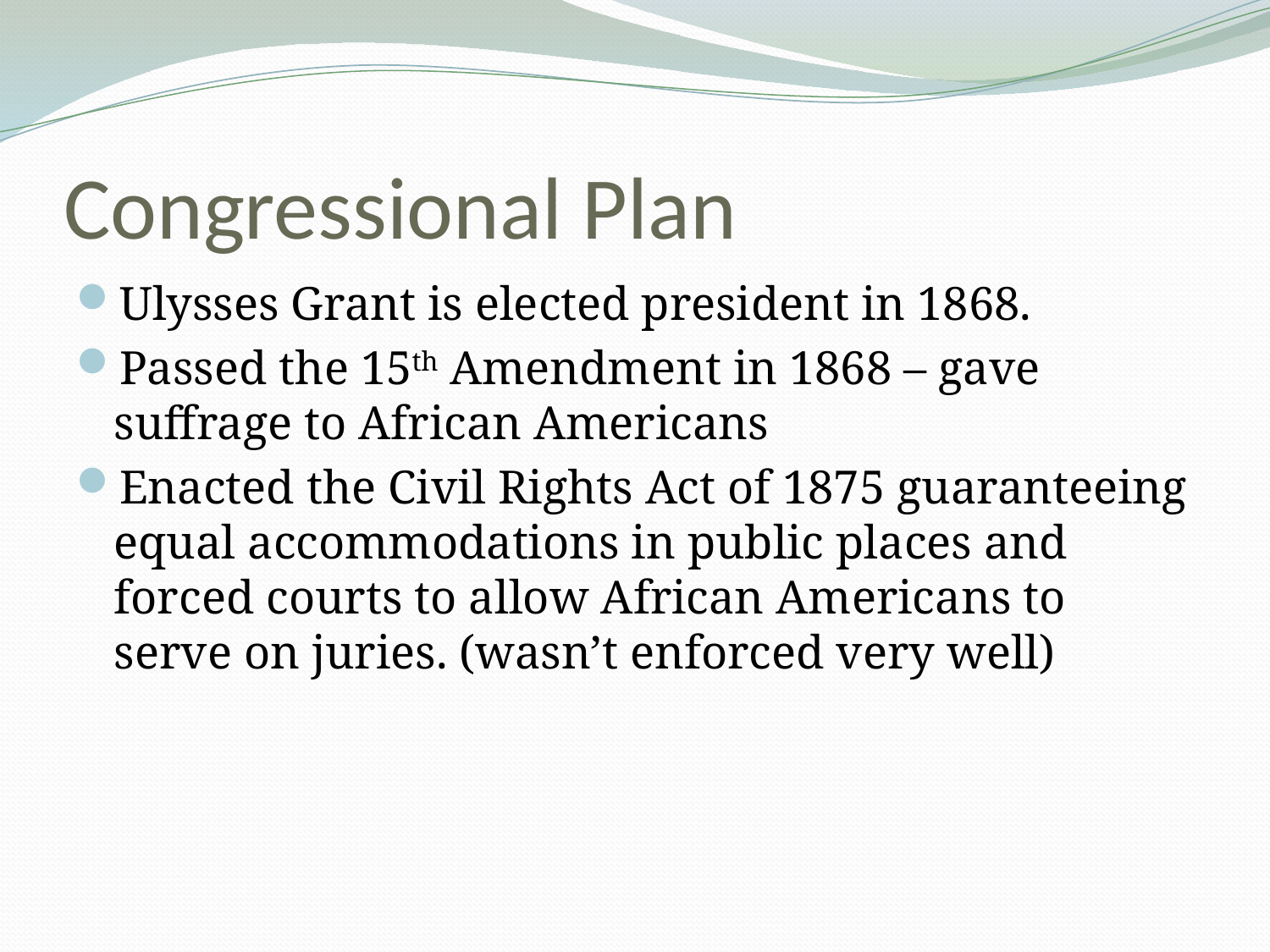

# Congressional Plan
Ulysses Grant is elected president in 1868.
Passed the 15th Amendment in 1868 – gave suffrage to African Americans
Enacted the Civil Rights Act of 1875 guaranteeing equal accommodations in public places and forced courts to allow African Americans to serve on juries. (wasn’t enforced very well)